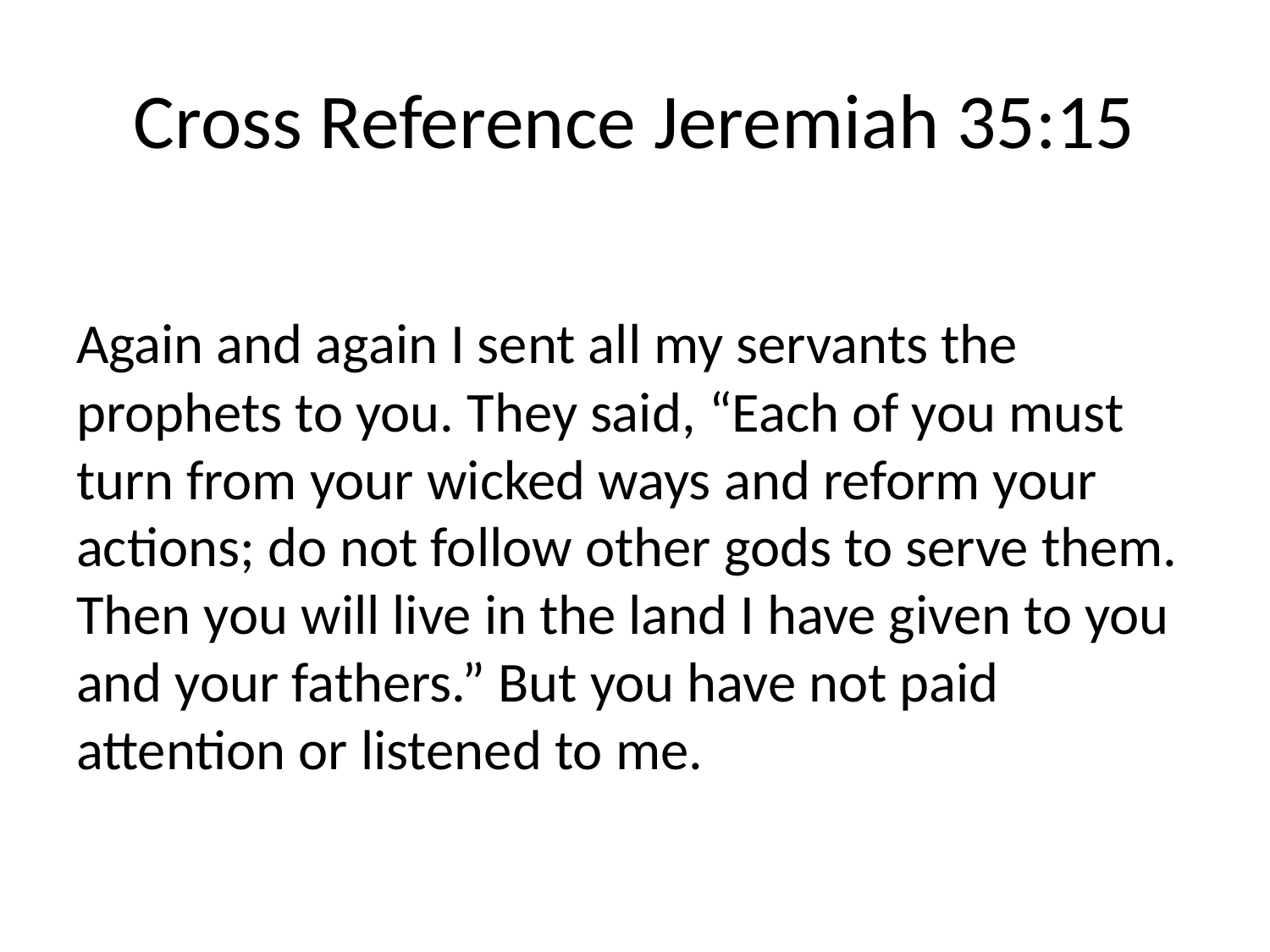

# Cross Reference Jeremiah 35:15

Again and again I sent all my servants the prophets to you. They said, “Each of you must turn from your wicked ways and reform your actions; do not follow other gods to serve them. Then you will live in the land I have given to you and your fathers.” But you have not paid attention or listened to me.